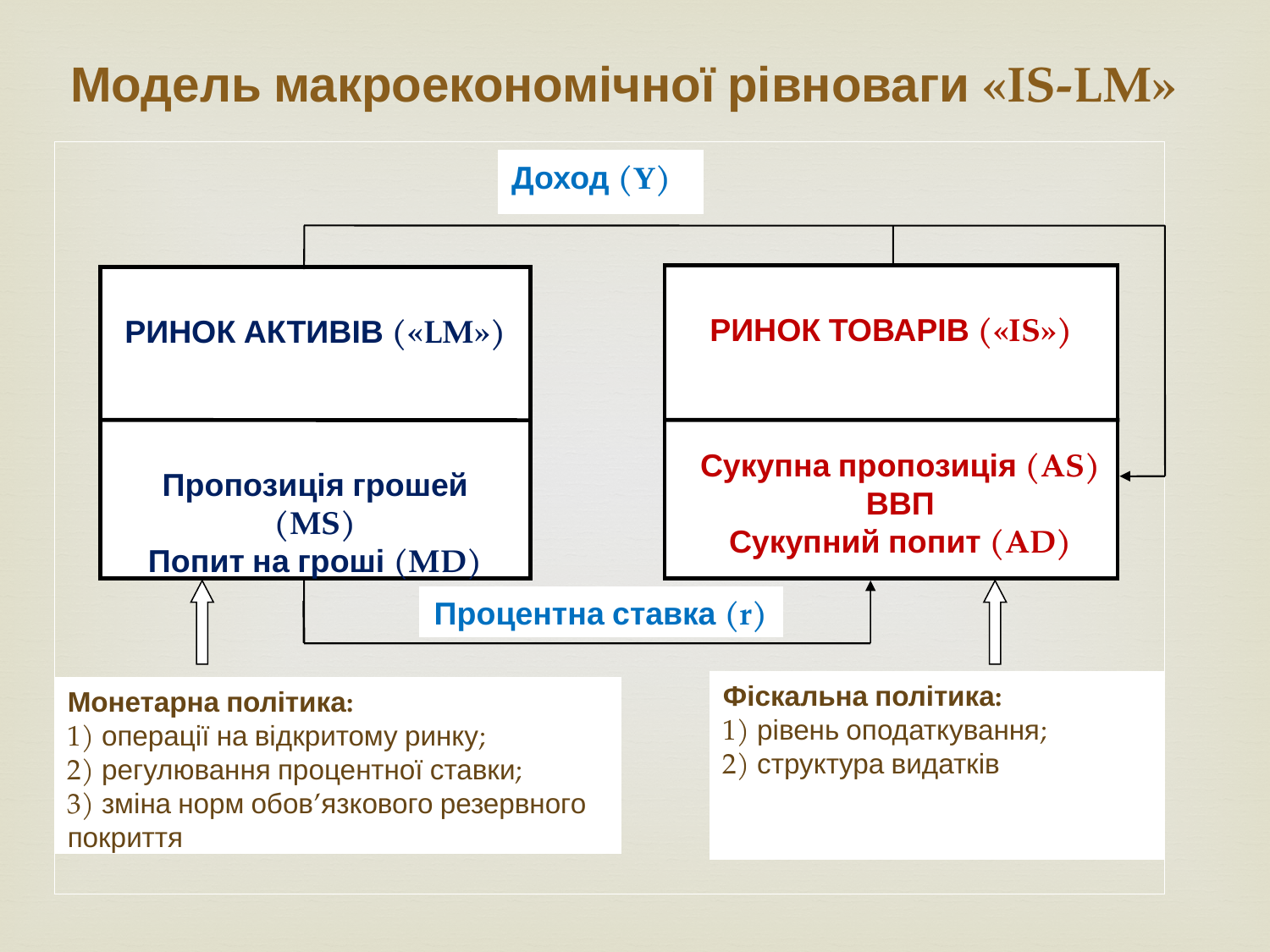

Модель макроекономічної рівноваги «IS-LM»

Доход (Y)

РИНОК ТОВАРІВ («IS»)

РИНОК АКТИВІВ («LM»)

Процентна ставка (r)

Фіскальна політика:
1) рівень оподаткування;
2) структура видатків
Монетарна політика:
1) операції на відкритому ринку;
2) регулювання процентної ставки;
3) зміна норм обов’язкового резервного покриття
Сукупна пропозиція (AS) ВВП
Сукупний попит (AD)
Пропозиція грошей (MS)
Попит на гроші (MD)